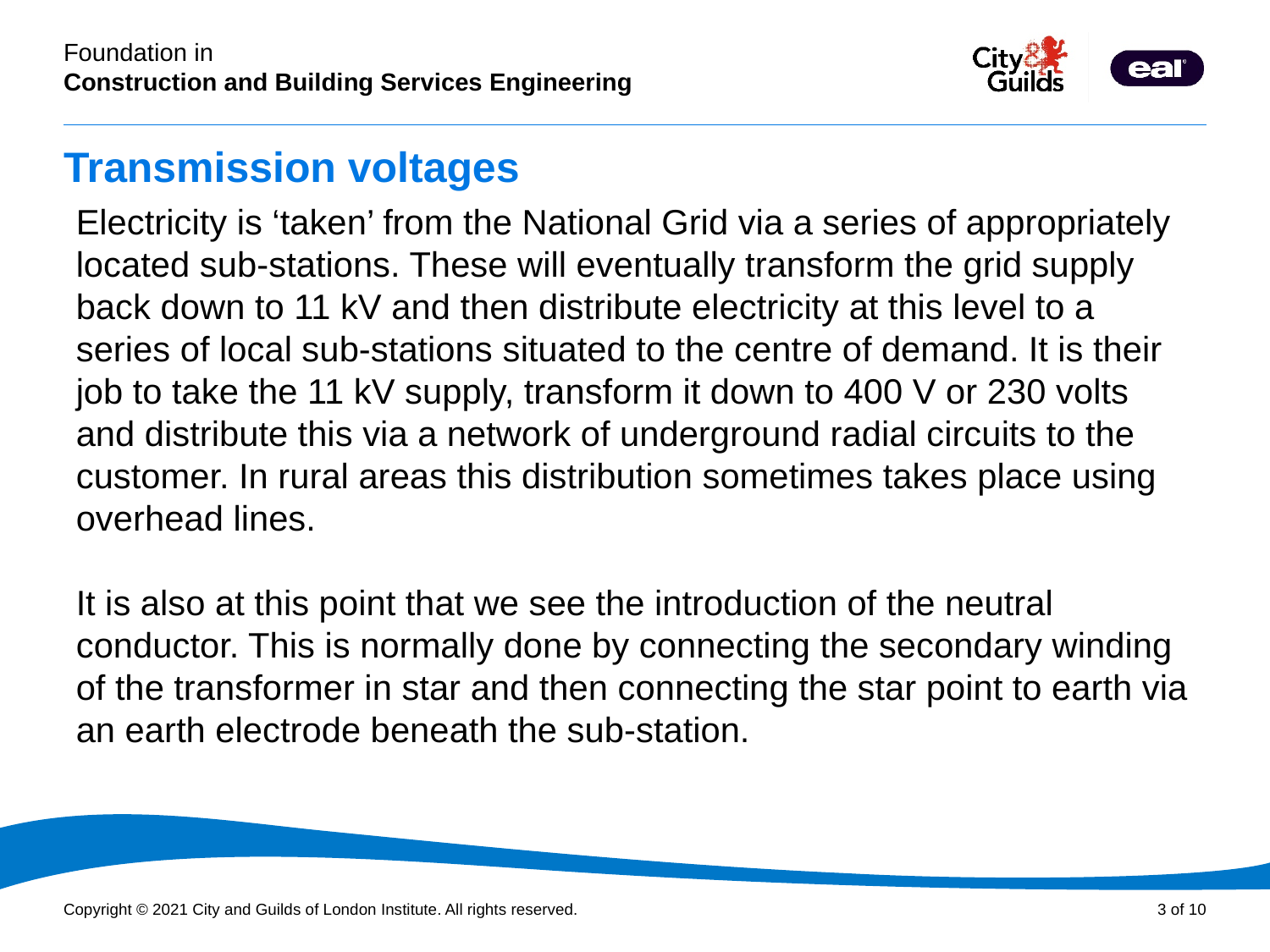

# Transmission voltages
Electricity is ‘taken’ from the National Grid via a series of appropriately located sub-stations. These will eventually transform the grid supply back down to 11 kV and then distribute electricity at this level to a series of local sub-stations situated to the centre of demand. It is their job to take the 11 kV supply, transform it down to 400 V or 230 volts and distribute this via a network of underground radial circuits to the customer. In rural areas this distribution sometimes takes place using overhead lines.

It is also at this point that we see the introduction of the neutral conductor. This is normally done by connecting the secondary winding of the transformer in star and then connecting the star point to earth via an earth electrode beneath the sub-station.